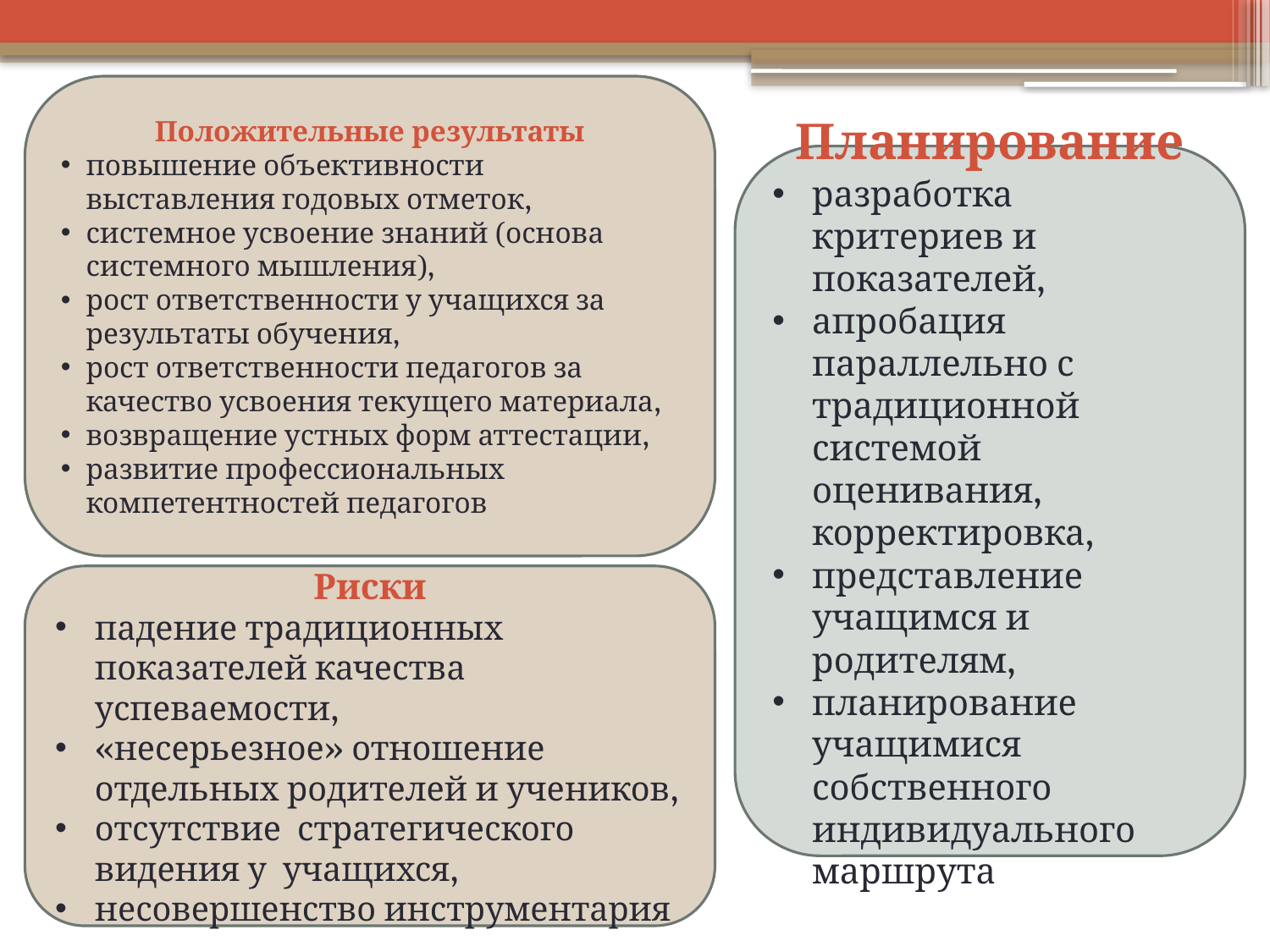

Положительные результаты
повышение объективности выставления годовых отметок,
системное усвоение знаний (основа системного мышления),
рост ответственности у учащихся за результаты обучения,
рост ответственности педагогов за качество усвоения текущего материала,
возвращение устных форм аттестации,
развитие профессиональных компетентностей педагогов
Планирование

разработка критериев и показателей,
апробация параллельно с традиционной системой оценивания, корректировка,
представление учащимся и родителям,
планирование учащимися собственного индивидуального маршрута
Риски
падение традиционных показателей качества успеваемости,
«несерьезное» отношение отдельных родителей и учеников,
отсутствие  стратегического видения у  учащихся,
несовершенство инструментария